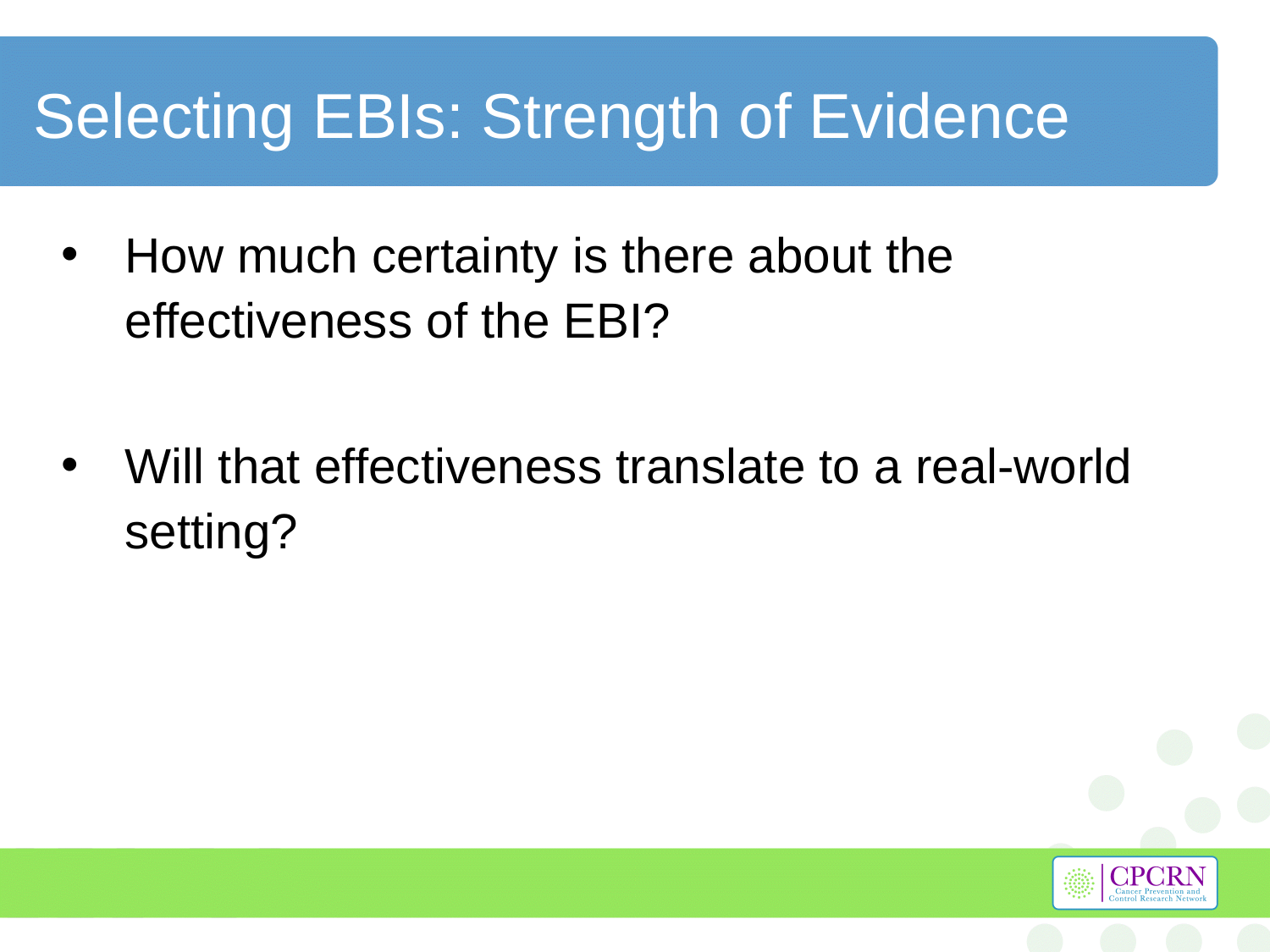

Selecting EBIs: Strength of Evidence
How much certainty is there about the effectiveness of the EBI?
Will that effectiveness translate to a real-world
setting?